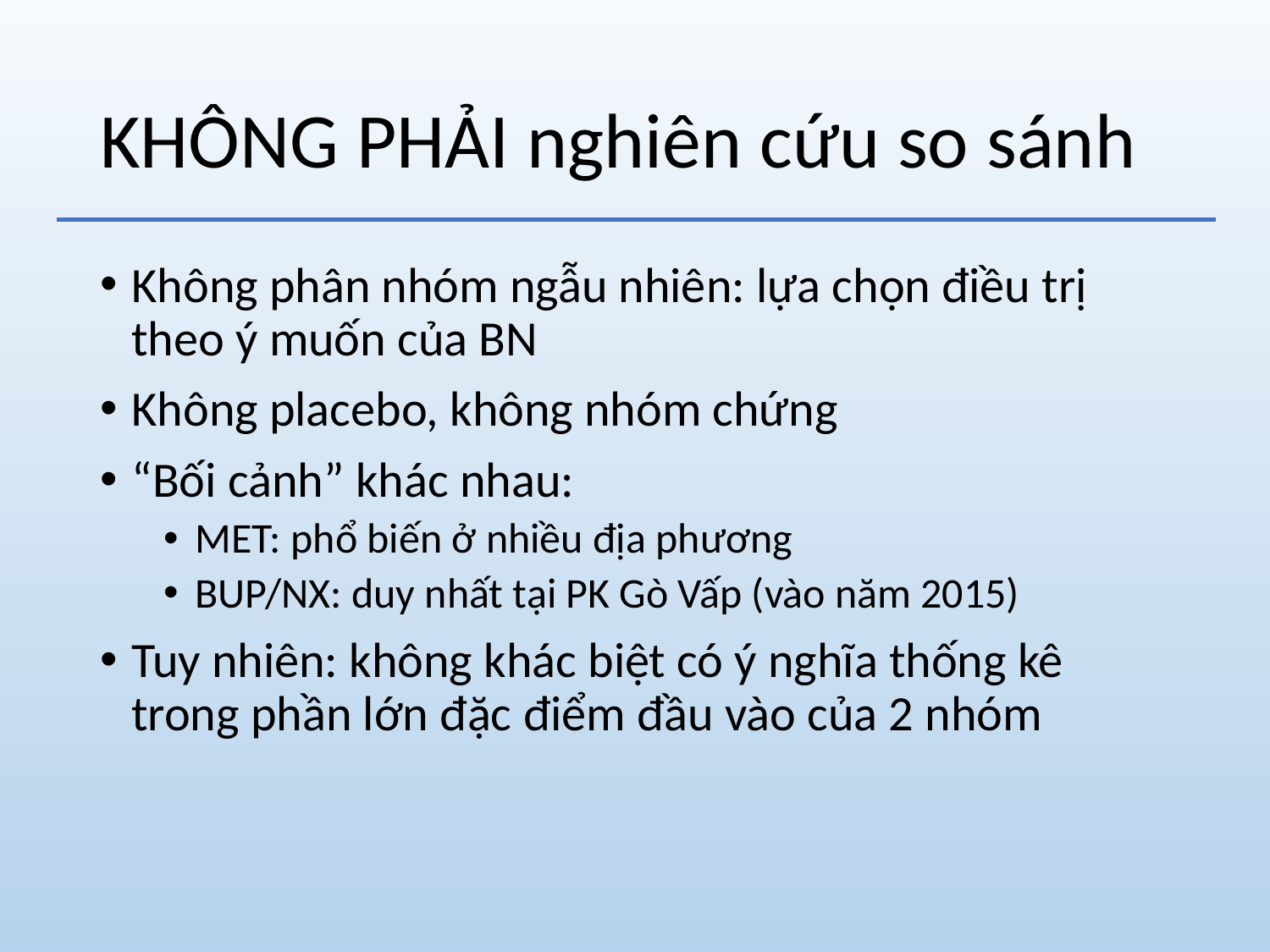

# KHÔNG PHẢI nghiên cứu so sánh
Không phân nhóm ngẫu nhiên: lựa chọn điều trị theo ý muốn của BN
Không placebo, không nhóm chứng
“Bối cảnh” khác nhau:
MET: phổ biến ở nhiều địa phương
BUP/NX: duy nhất tại PK Gò Vấp (vào năm 2015)
Tuy nhiên: không khác biệt có ý nghĩa thống kê trong phần lớn đặc điểm đầu vào của 2 nhóm